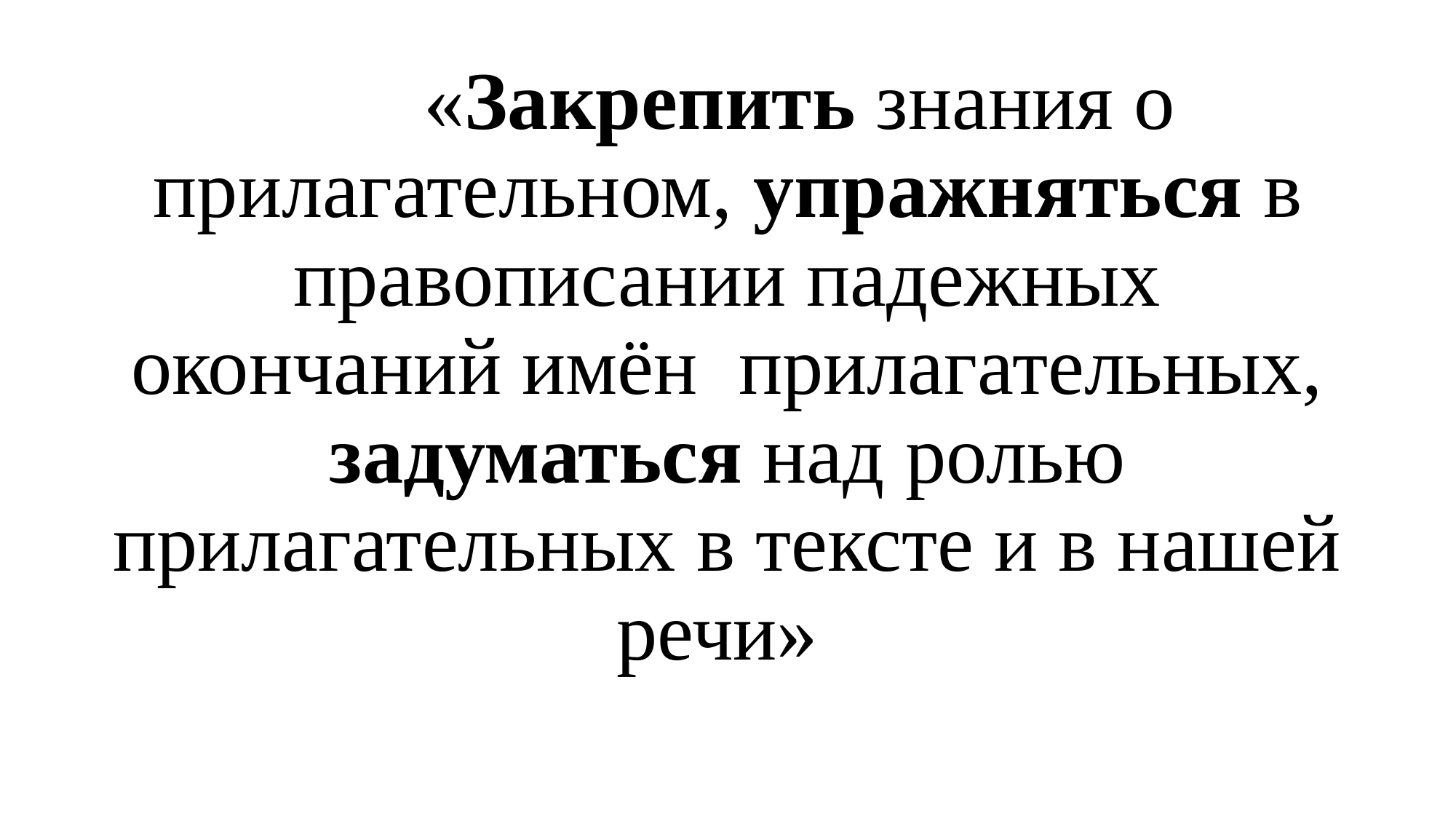

«Закрепить знания о прилагательном, упражняться в правописании падежных окончаний имён  прилагательных, задуматься над ролью прилагательных в тексте и в нашей речи»